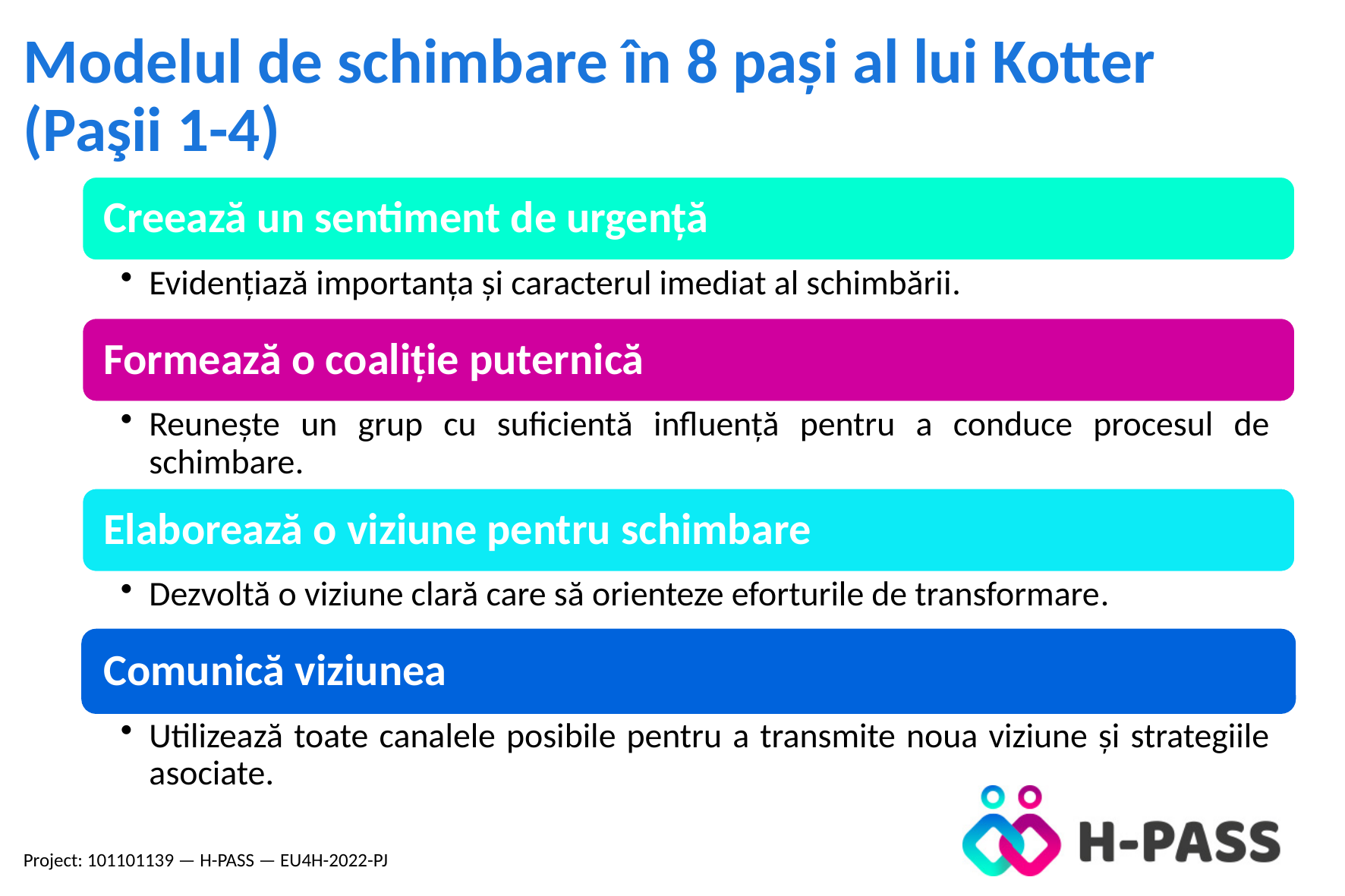

Modelul de schimbare în 8 pași al lui Kotter
(Paşii 1-4)

Creează un sentiment de urgență
Evidențiază importanța și caracterul imediat al schimbării.
Formează o coaliție puternică
Reunește un grup cu suficientă influență pentru a conduce procesul de schimbare.
Elaborează o viziune pentru schimbare
Dezvoltă o viziune clară care să orienteze eforturile de transformare.
Comunică viziunea
Utilizează toate canalele posibile pentru a transmite noua viziune și strategiile asociate.
Project: 101101139 — H-PASS — EU4H-2022-PJ